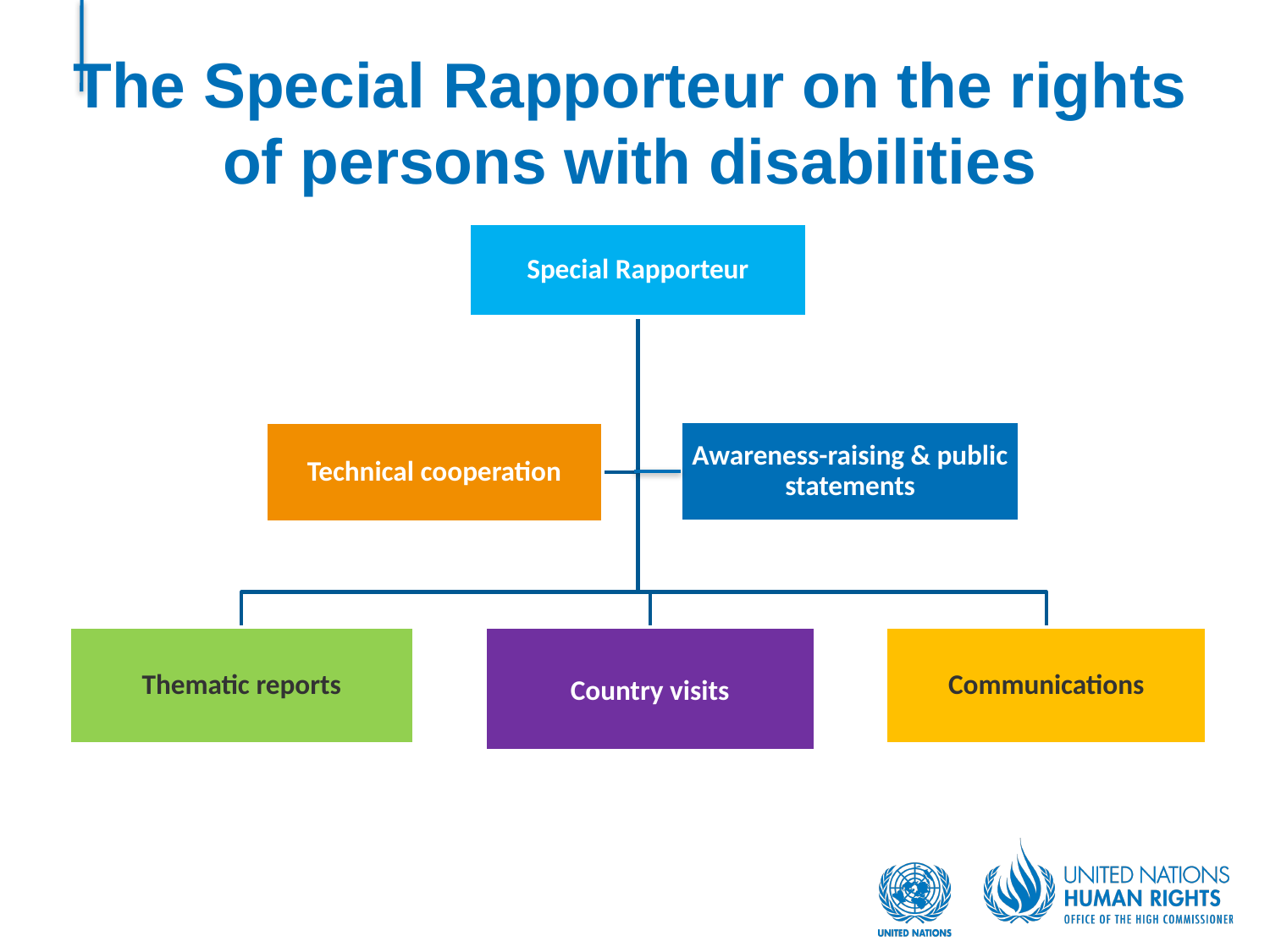

# The Special Rapporteur on the rights of persons with disabilities
Special Rapporteur
Thematic reports

Country visits

Communications
Technical cooperation
Awareness-raising & public statements